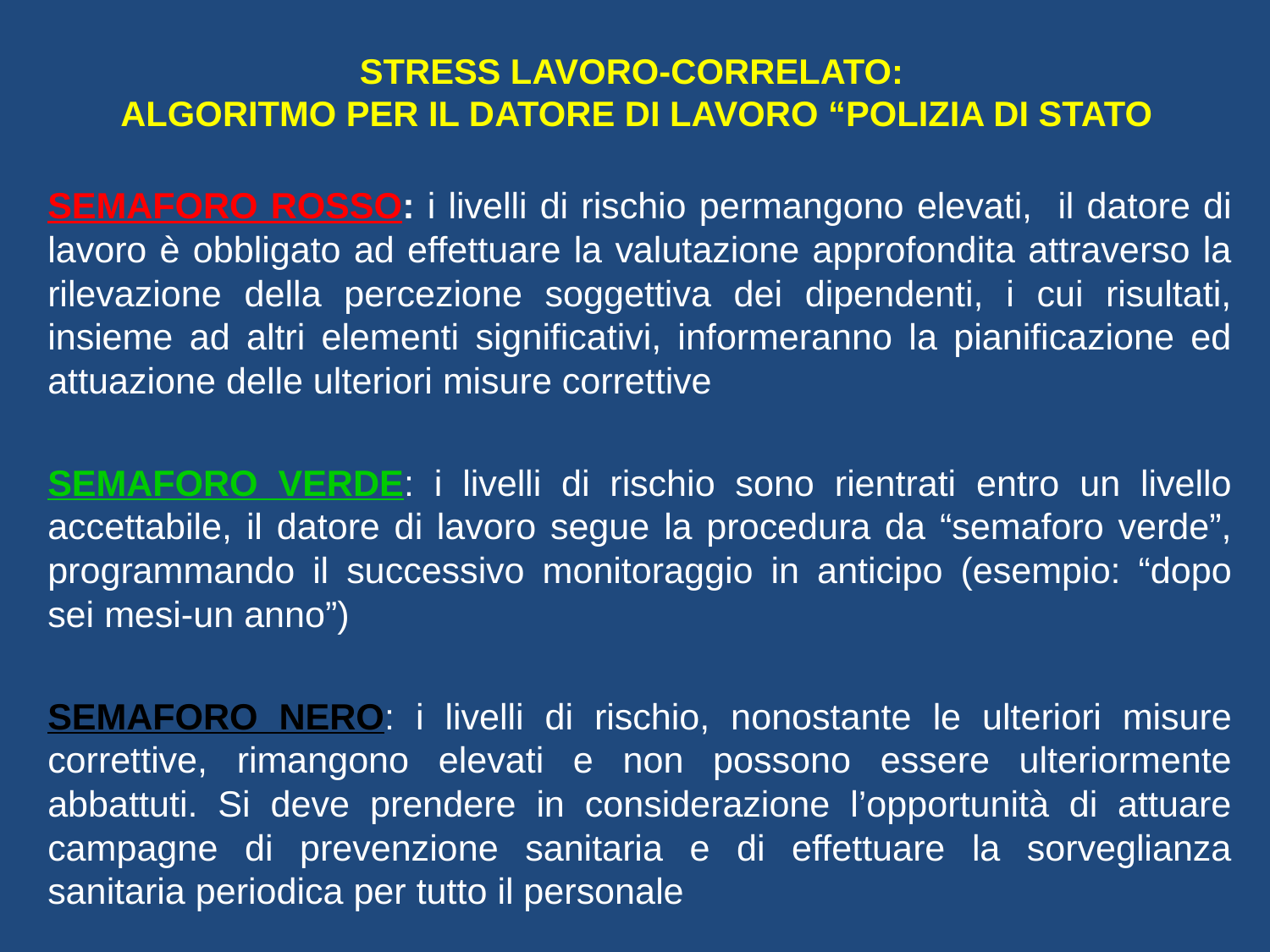

# STRESS LAVORO-CORRELATO: ALGORITMO PER IL DATORE DI LAVORO “POLIZIA DI STATO
SEMAFORO ROSSO: i livelli di rischio permangono elevati,  il datore di lavoro è obbligato ad effettuare la valutazione approfondita attraverso la rilevazione della percezione soggettiva dei dipendenti, i cui risultati, insieme ad altri elementi significativi, informeranno la pianificazione ed attuazione delle ulteriori misure correttive

SEMAFORO VERDE: i livelli di rischio sono rientrati entro un livello accettabile, il datore di lavoro segue la procedura da “semaforo verde”, programmando il successivo monitoraggio in anticipo (esempio: “dopo sei mesi-un anno”)

SEMAFORO NERO: i livelli di rischio, nonostante le ulteriori misure correttive, rimangono elevati e non possono essere ulteriormente abbattuti. Si deve prendere in considerazione l’opportunità di attuare campagne di prevenzione sanitaria e di effettuare la sorveglianza sanitaria periodica per tutto il personale